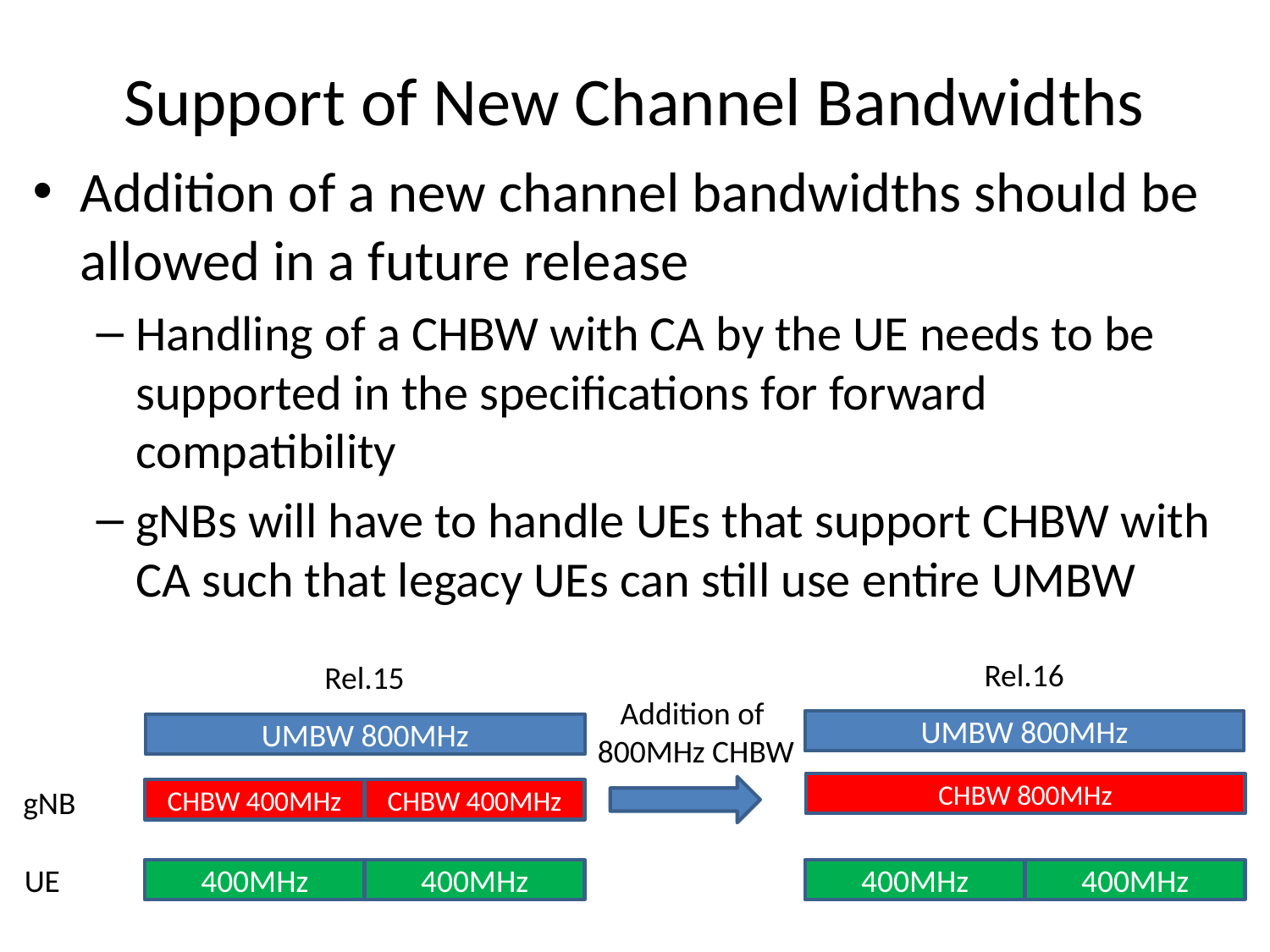

# Support of New Channel Bandwidths
Addition of a new channel bandwidths should be allowed in a future release
Handling of a CHBW with CA by the UE needs to be supported in the specifications for forward compatibility
gNBs will have to handle UEs that support CHBW with CA such that legacy UEs can still use entire UMBW

Rel.16
Rel.15
Addition of
800MHz CHBW
UMBW 800MHz
UMBW 800MHz
CHBW 800MHz
gNB

CHBW 400MHz
CHBW 400MHz
UE
400MHz
400MHz
400MHz
400MHz